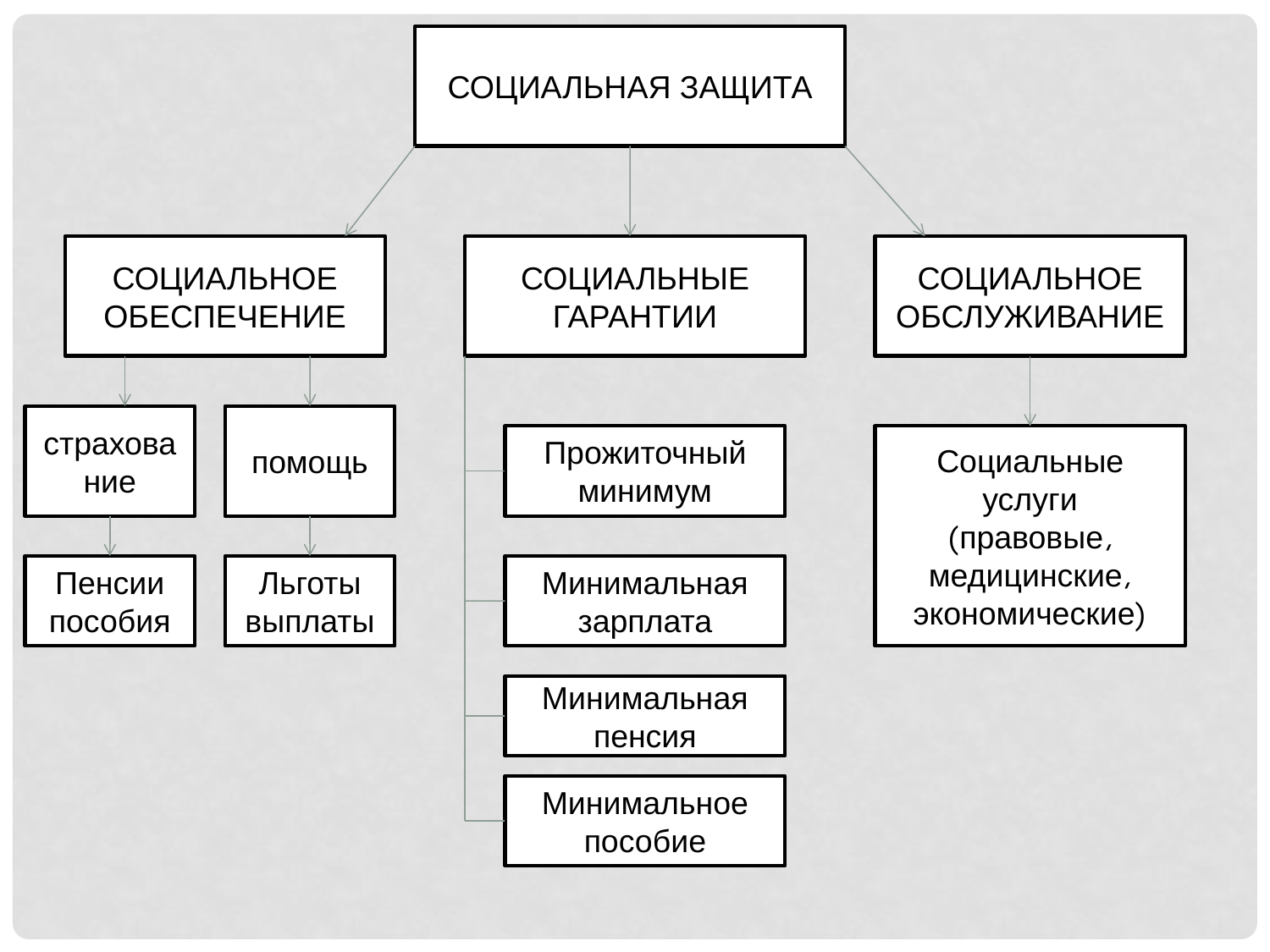

СОЦИАЛЬНАЯ ЗАЩИТА
СОЦИАЛЬНОЕ ОБЕСПЕЧЕНИЕ
СОЦИАЛЬНЫЕ ГАРАНТИИ
СОЦИАЛЬНОЕ ОБСЛУЖИВАНИЕ
страхование
помощь
Прожиточный
минимум
Социальные услуги
(правовые, медицинские, экономические)
Пенсии
пособия
Льготы
выплаты
Минимальная зарплата
Минимальная пенсия
Минимальное пособие